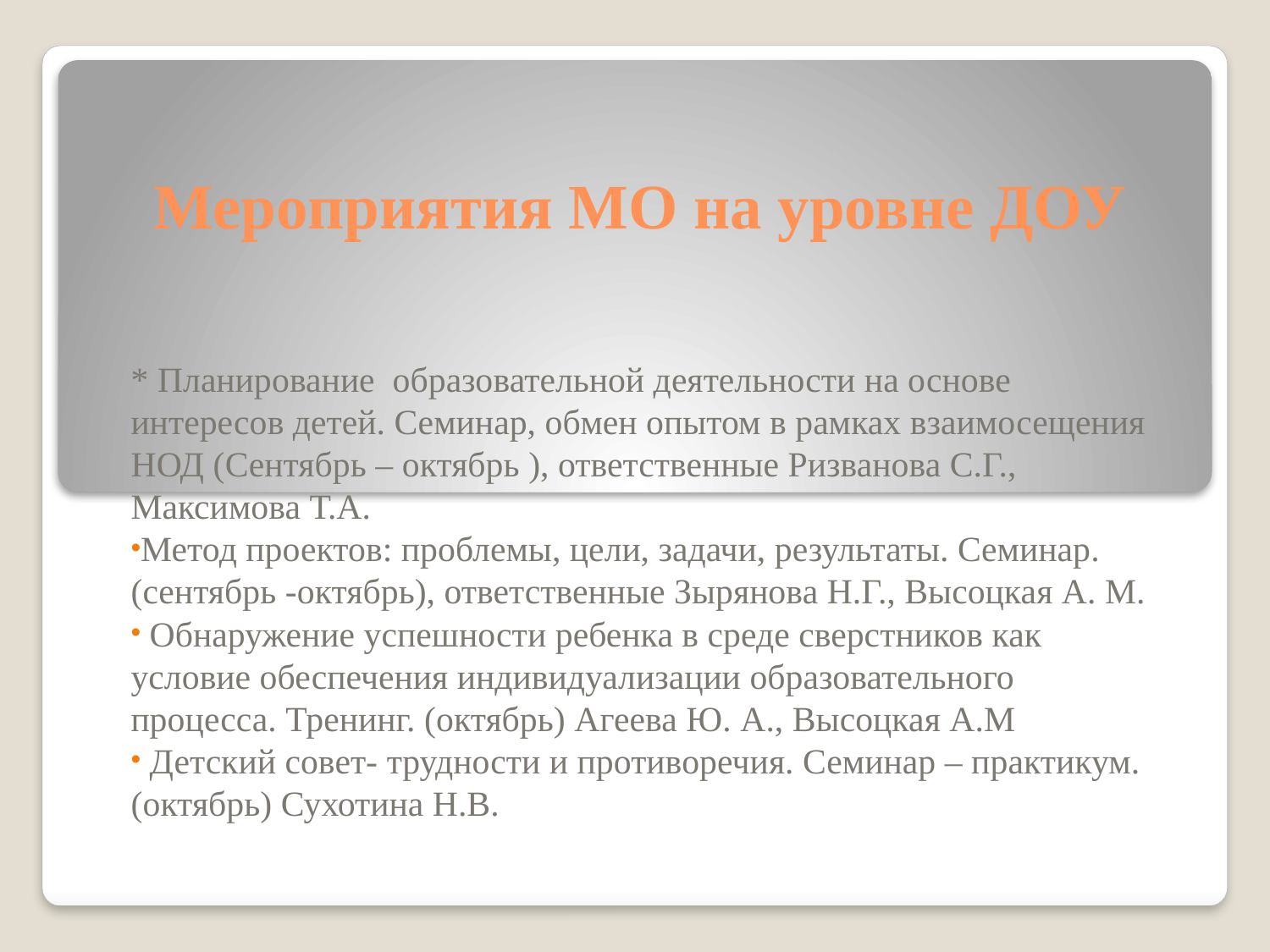

# Мероприятия МО на уровне ДОУ
* Планирование  образовательной деятельности на основе интересов детей. Семинар, обмен опытом в рамках взаимосещения НОД (Сентябрь – октябрь ), ответственные Ризванова С.Г., Максимова Т.А.
Метод проектов: проблемы, цели, задачи, результаты. Семинар. (сентябрь -октябрь), ответственные Зырянова Н.Г., Высоцкая А. М.
 Обнаружение успешности ребенка в среде сверстников как условие обеспечения индивидуализации образовательного процесса. Тренинг. (октябрь) Агеева Ю. А., Высоцкая А.М
 Детский совет- трудности и противоречия. Семинар – практикум. (октябрь) Сухотина Н.В.